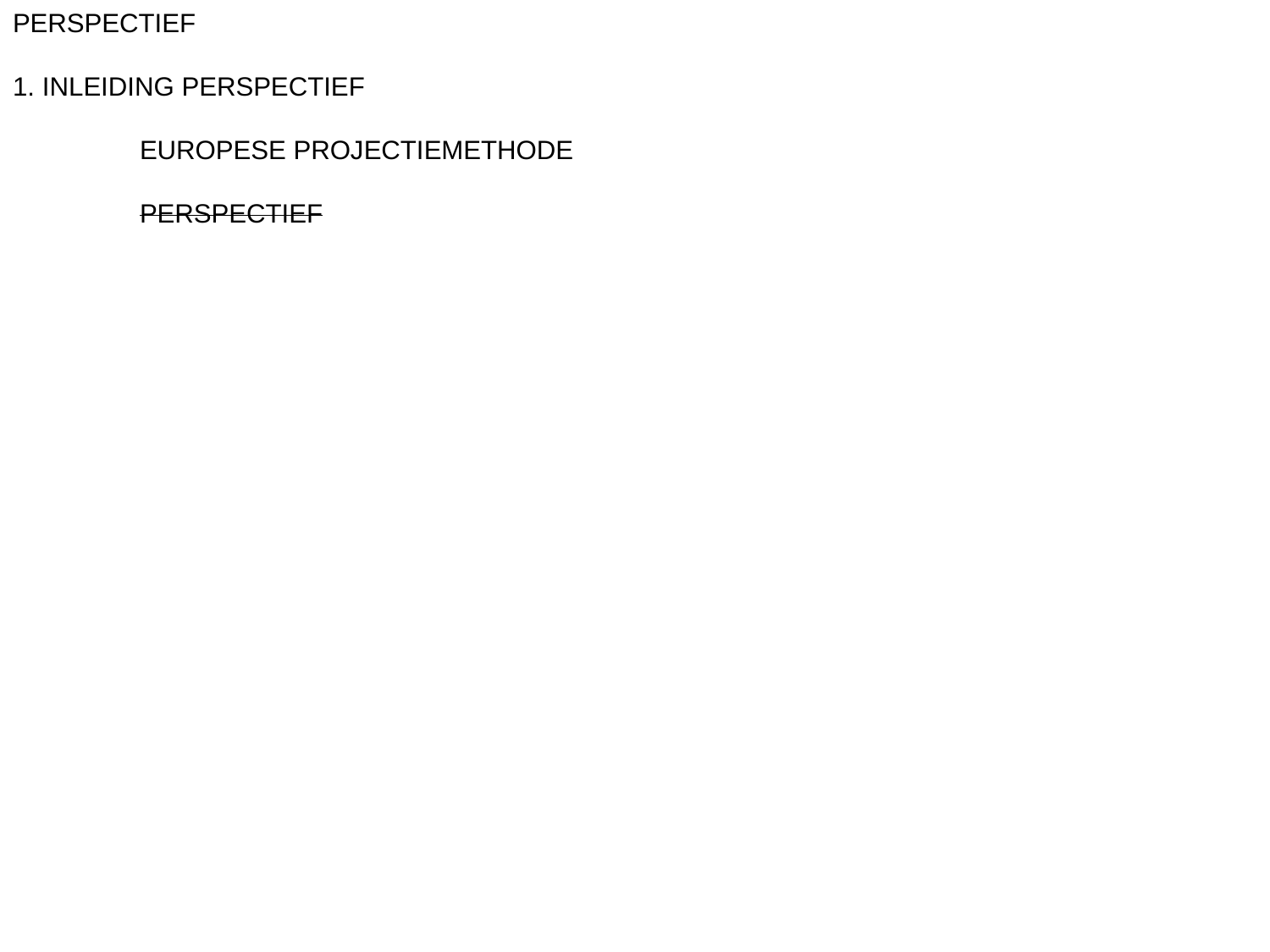

# PERSPECTIEF 1. INLEIDING PERSPECTIEF EUROPESE PROJECTIEMETHODE PERSPECTIEF